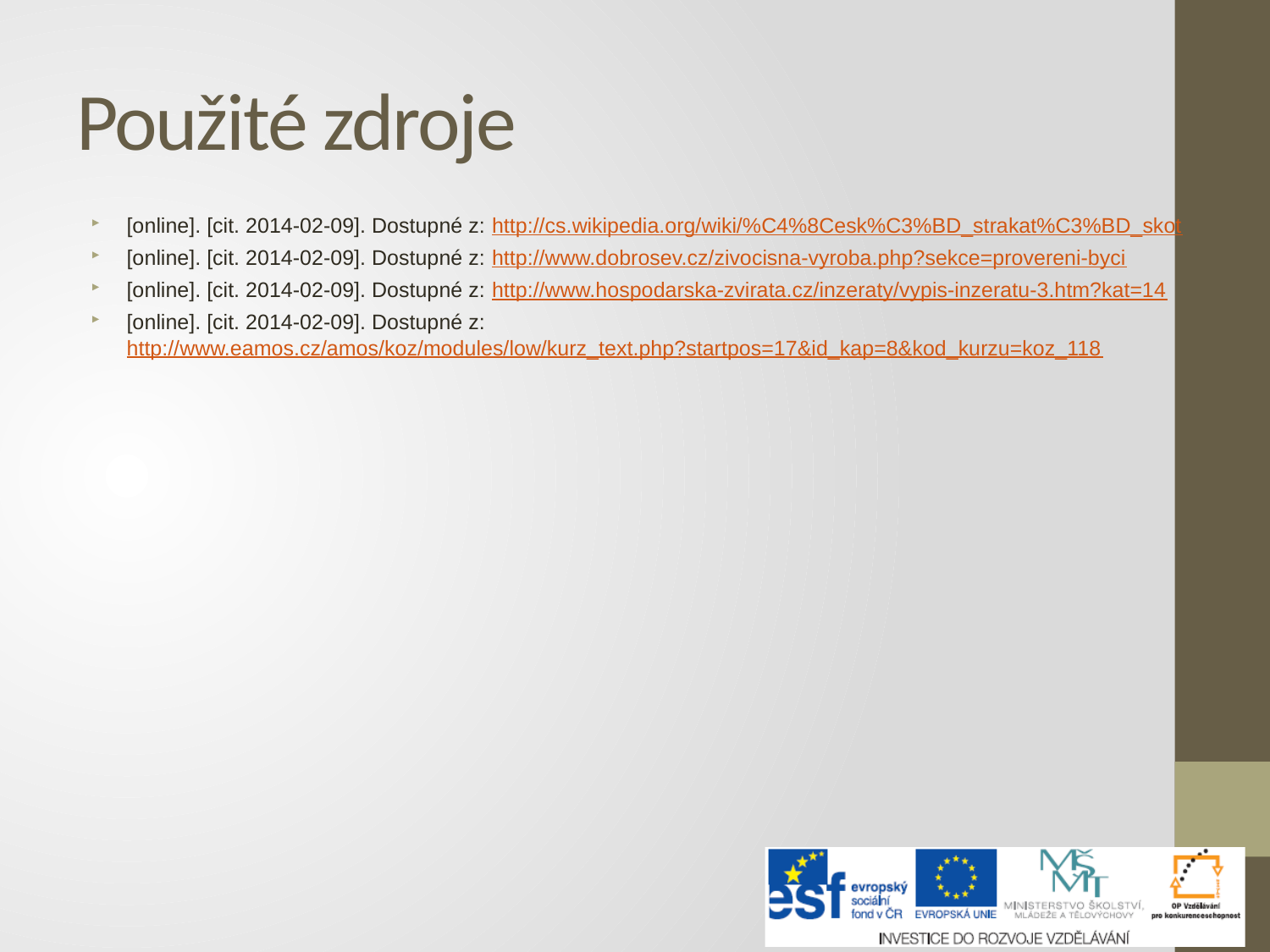

# Použité zdroje
[online]. [cit. 2014-02-09]. Dostupné z: http://cs.wikipedia.org/wiki/%C4%8Cesk%C3%BD_strakat%C3%BD_skot
[online]. [cit. 2014-02-09]. Dostupné z: http://www.dobrosev.cz/zivocisna-vyroba.php?sekce=provereni-byci
[online]. [cit. 2014-02-09]. Dostupné z: http://www.hospodarska-zvirata.cz/inzeraty/vypis-inzeratu-3.htm?kat=14
[online]. [cit. 2014-02-09]. Dostupné z: http://www.eamos.cz/amos/koz/modules/low/kurz_text.php?startpos=17&id_kap=8&kod_kurzu=koz_118